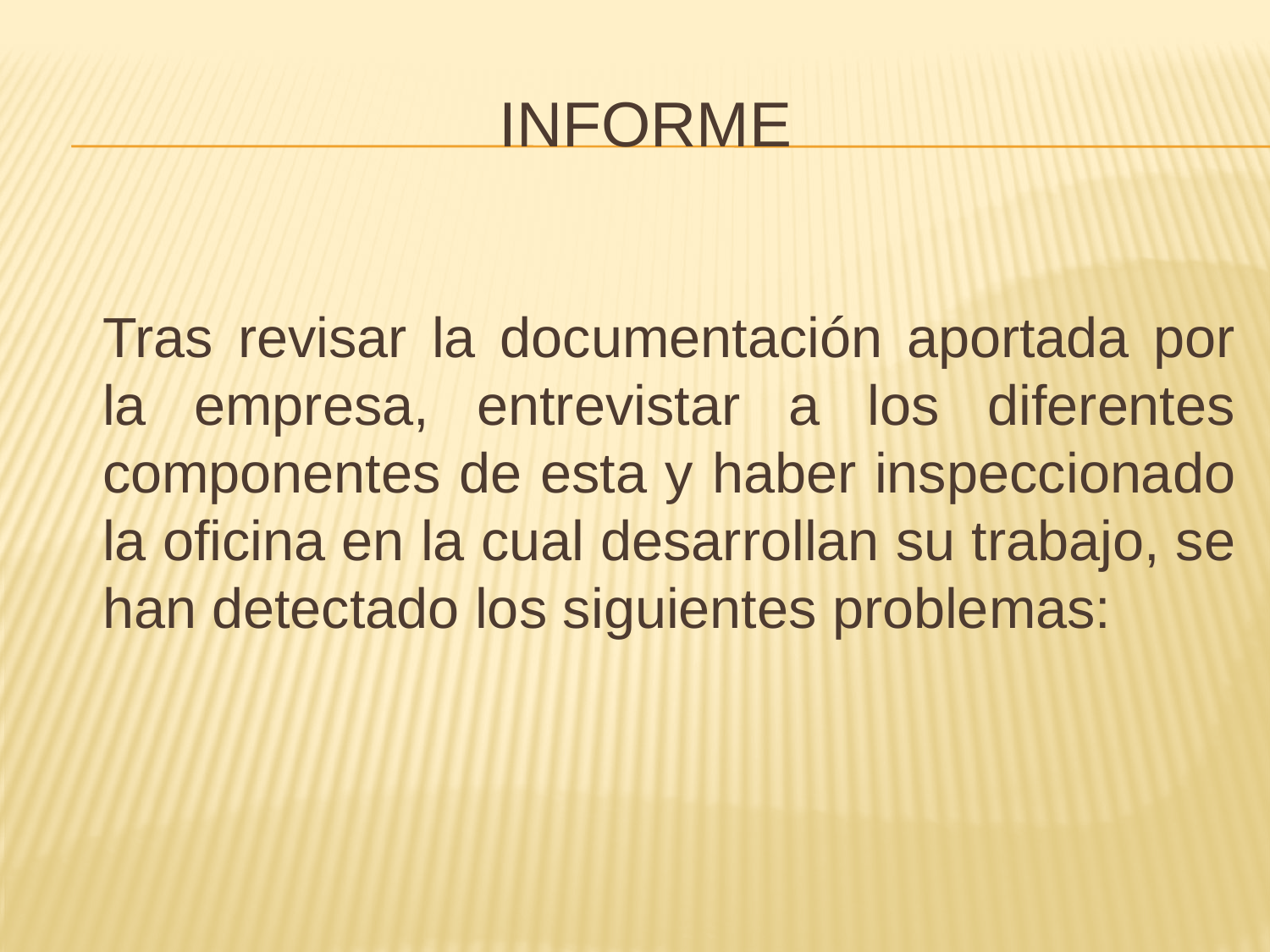

# informe

	Tras revisar la documentación aportada por la empresa, entrevistar a los diferentes componentes de esta y haber inspeccionado la oficina en la cual desarrollan su trabajo, se han detectado los siguientes problemas: